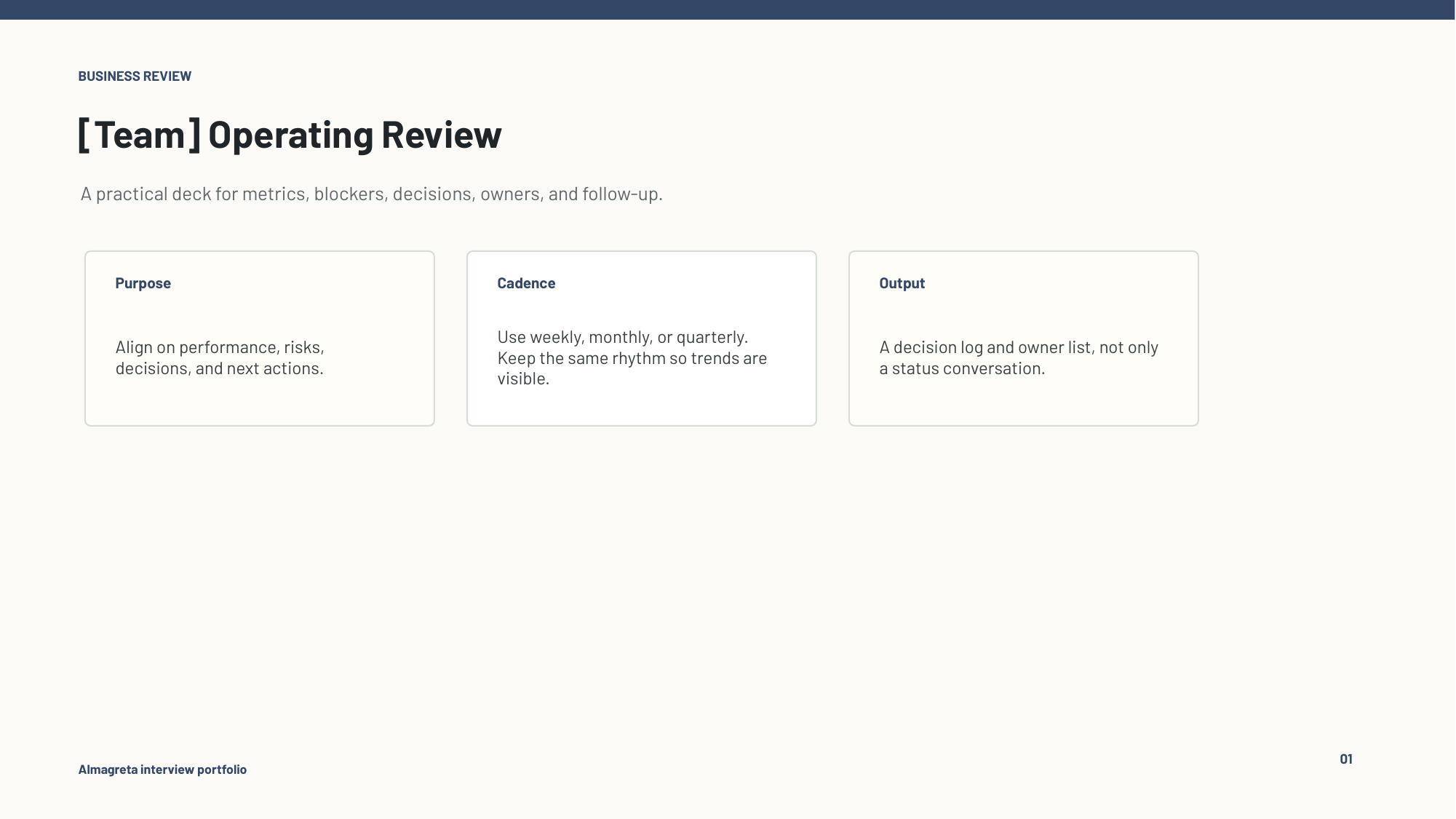

BUSINESS REVIEW
[Team] Operating Review
A practical deck for metrics, blockers, decisions, owners, and follow-up.

Purpose
Cadence
Output
Align on performance, risks, decisions, and next actions.
Use weekly, monthly, or quarterly. Keep the same rhythm so trends are visible.
A decision log and owner list, not only a status conversation.
01
Almagreta interview portfolio